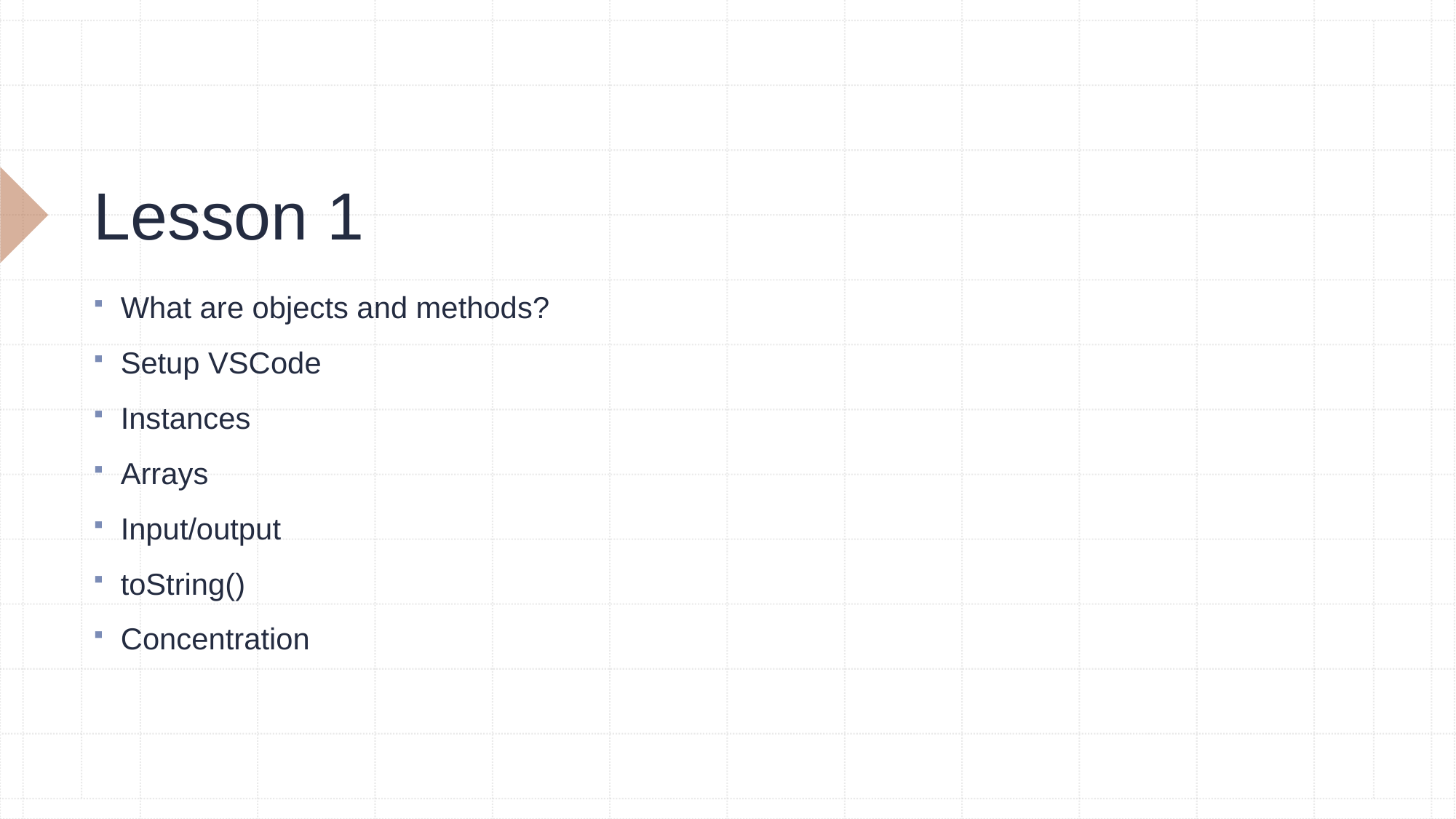

# Lesson 1
What are objects and methods?
Setup VSCode
Instances
Arrays
Input/output
toString()
Concentration